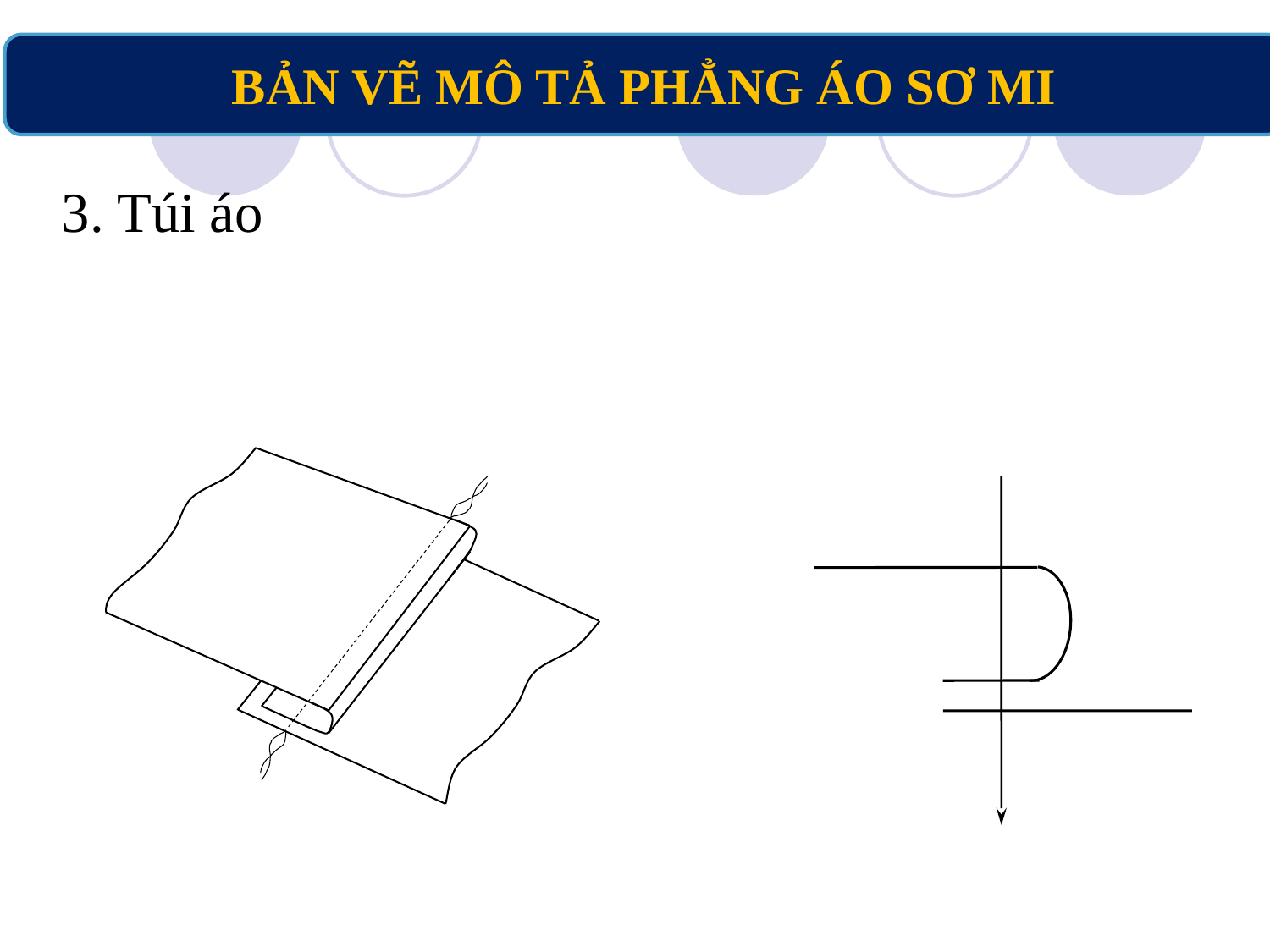

BẢN VẼ MÔ TẢ PHẲNG ÁO SƠ MI

3. Túi áo